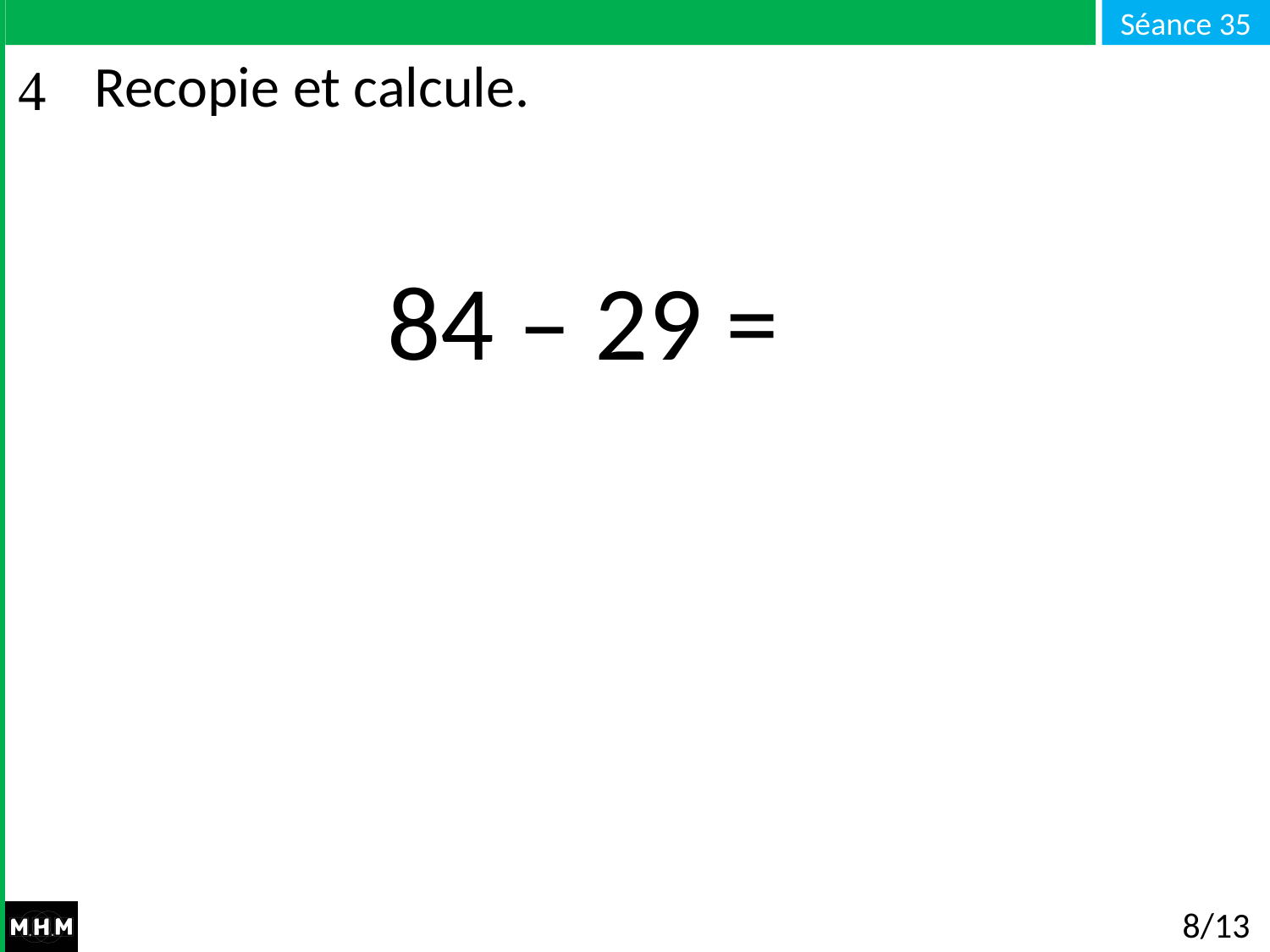

# Recopie et calcule.
84 – 29 =
8/13